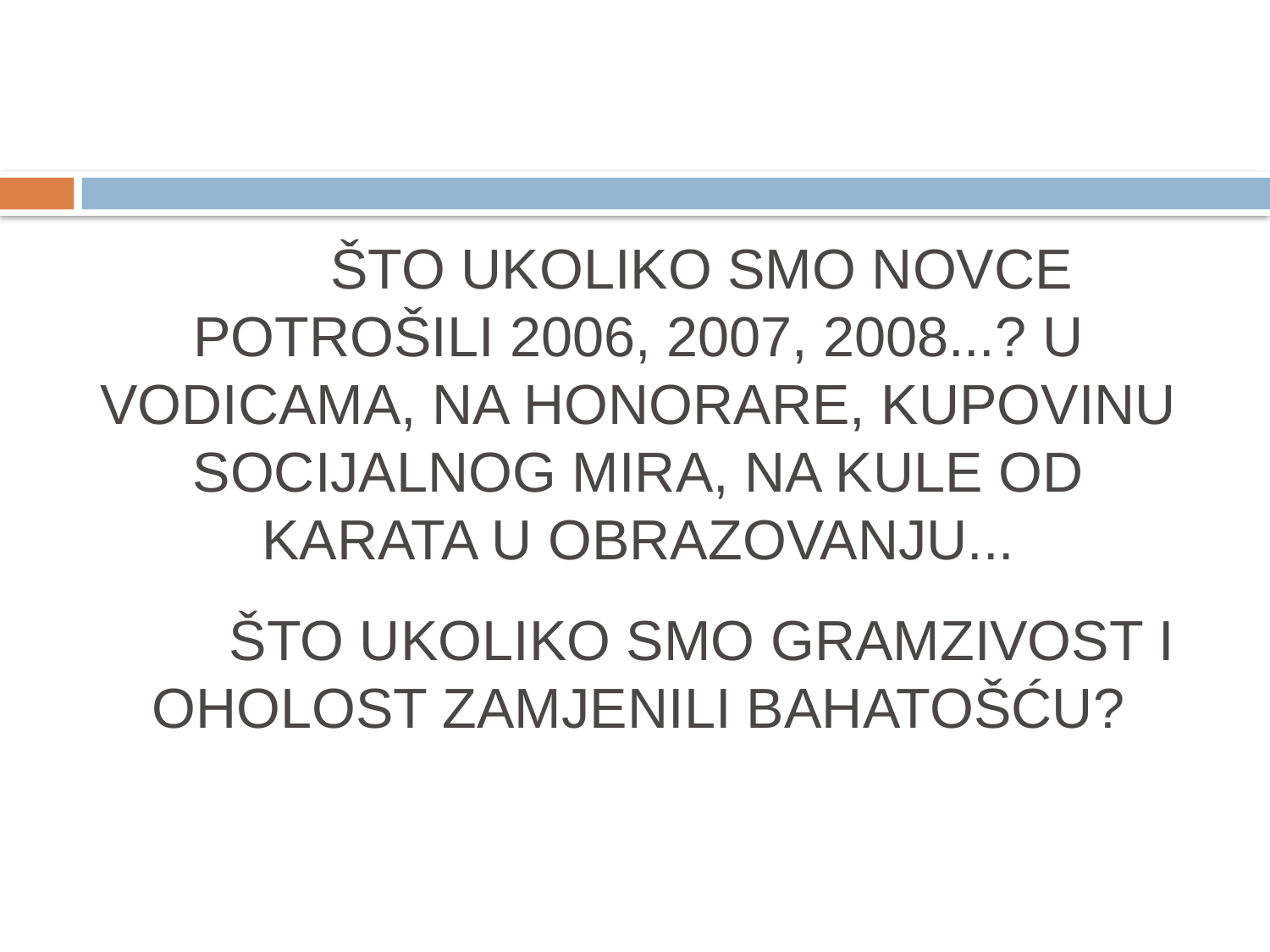

ŠTO UKOLIKO SMO NOVCE POTROŠILI 2006, 2007, 2008...? U VODICAMA, NA HONORARE, KUPOVINU SOCIJALNOG MIRA, NA KULE OD KARATA U OBRAZOVANJU...
	ŠTO UKOLIKO SMO GRAMZIVOST I OHOLOST ZAMJENILI BAHATOŠĆU?